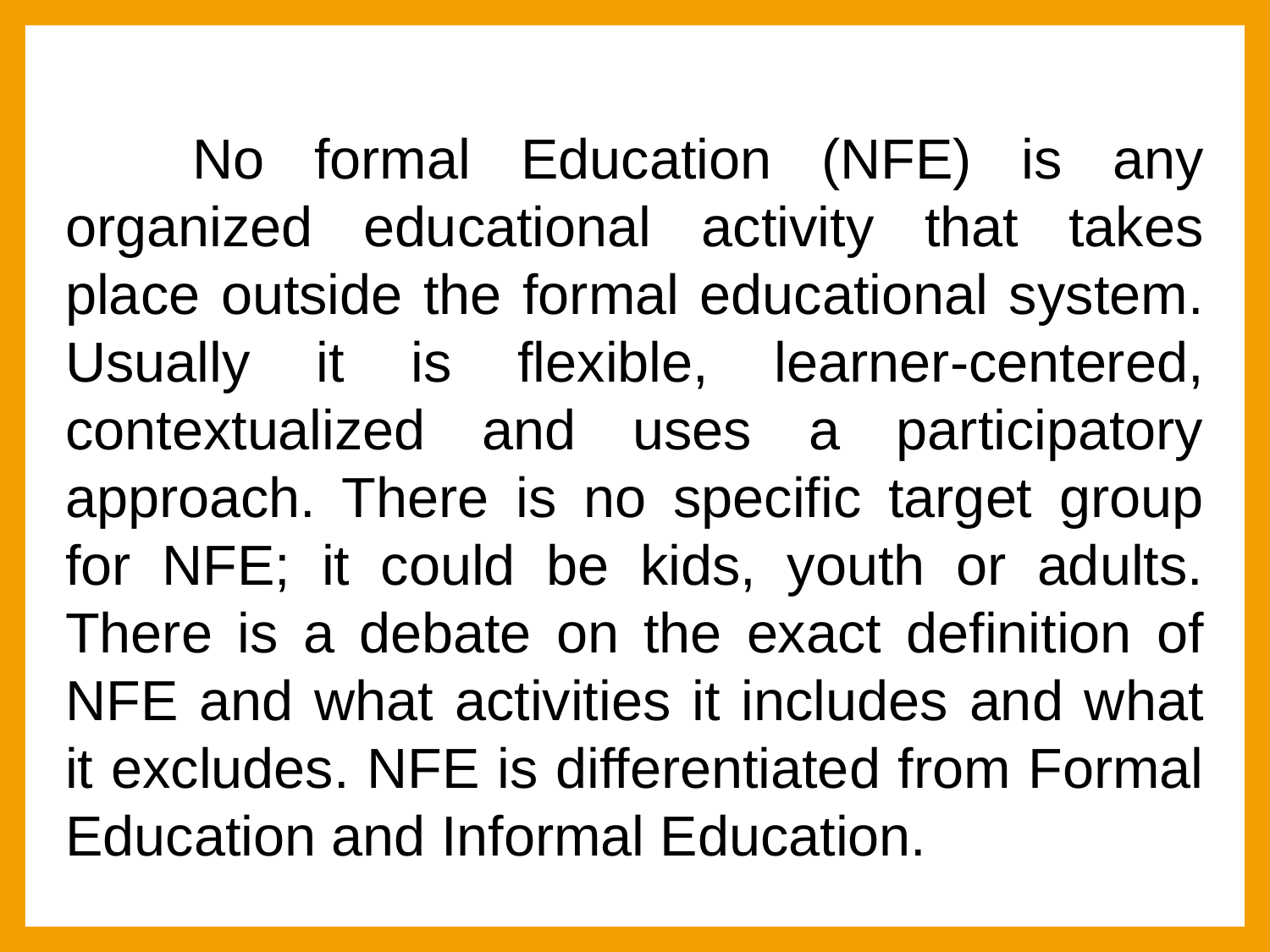

No formal Education (NFE) is any organized educational activity that takes place outside the formal educational system. Usually it is flexible, learner-centered, contextualized and uses a participatory approach. There is no specific target group for NFE; it could be kids, youth or adults. There is a debate on the exact definition of NFE and what activities it includes and what it excludes. NFE is differentiated from Formal Education and Informal Education.